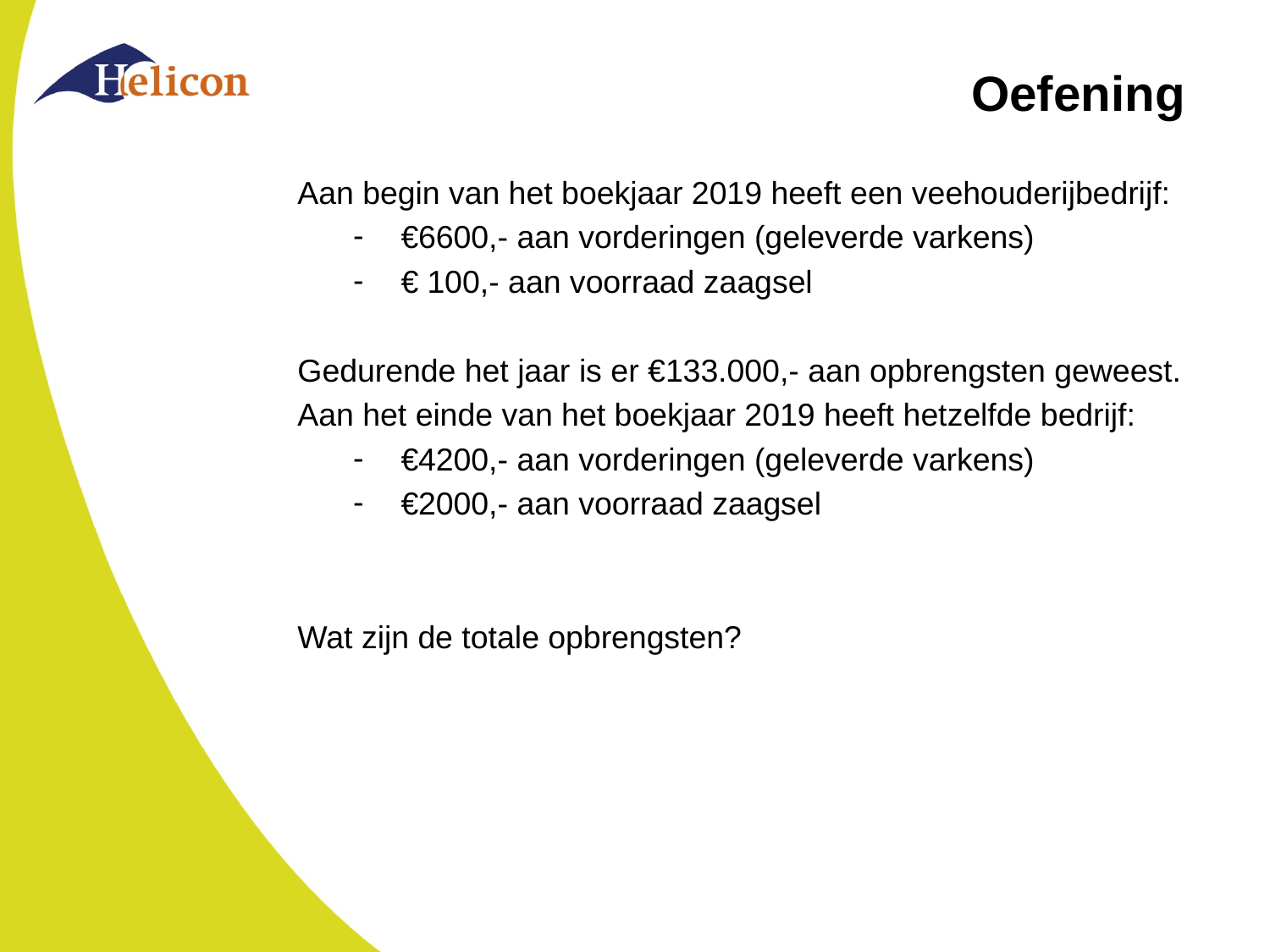

# Oefening
Aan begin van het boekjaar 2019 heeft een veehouderijbedrijf:
€6600,- aan vorderingen (geleverde varkens)
€ 100,- aan voorraad zaagsel

Gedurende het jaar is er €133.000,- aan opbrengsten geweest.
Aan het einde van het boekjaar 2019 heeft hetzelfde bedrijf:
€4200,- aan vorderingen (geleverde varkens)
€2000,- aan voorraad zaagsel

Wat zijn de totale opbrengsten?